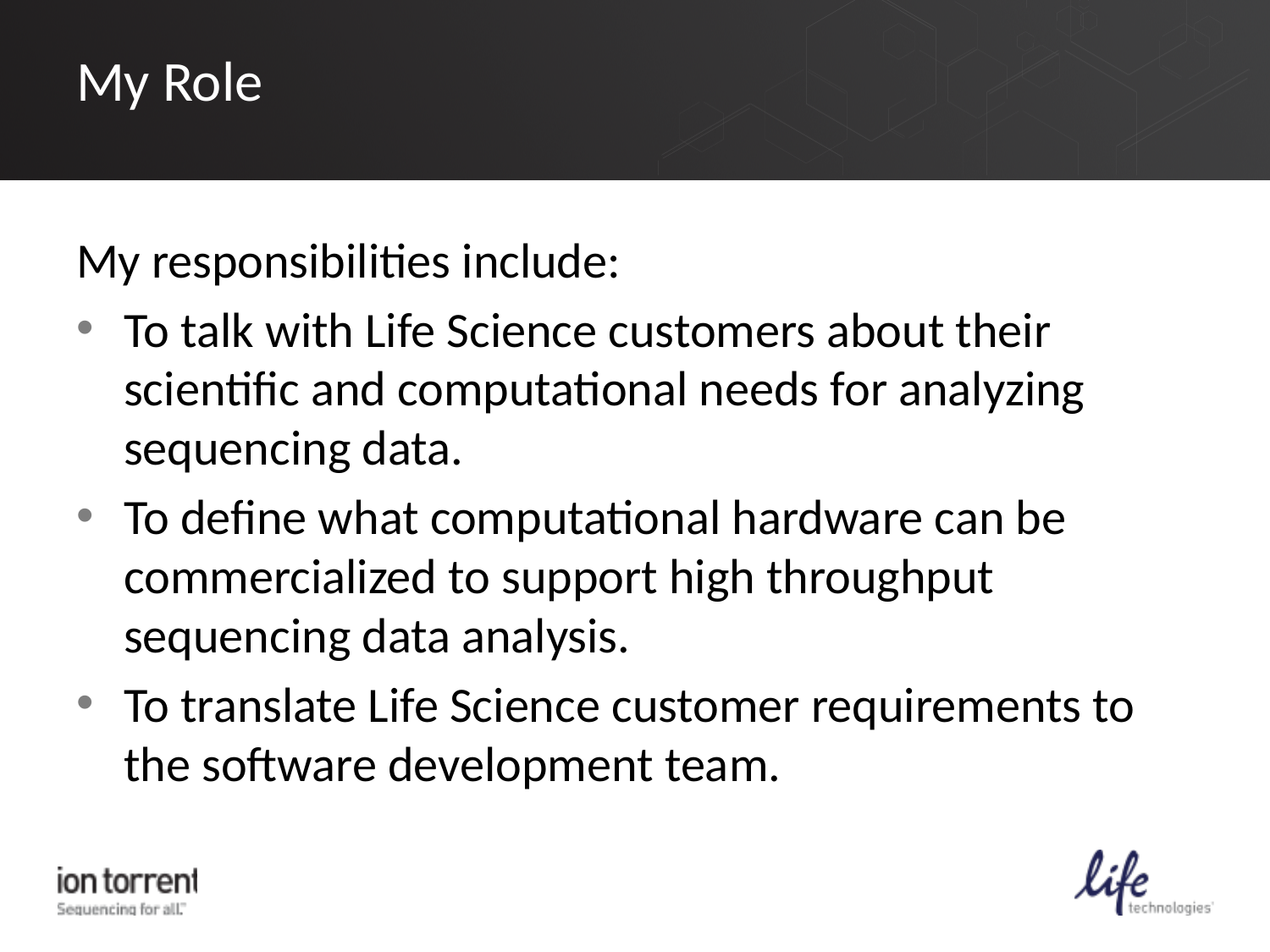

# My Role
My responsibilities include:
To talk with Life Science customers about their scientific and computational needs for analyzing sequencing data.
To define what computational hardware can be commercialized to support high throughput sequencing data analysis.
To translate Life Science customer requirements to the software development team.